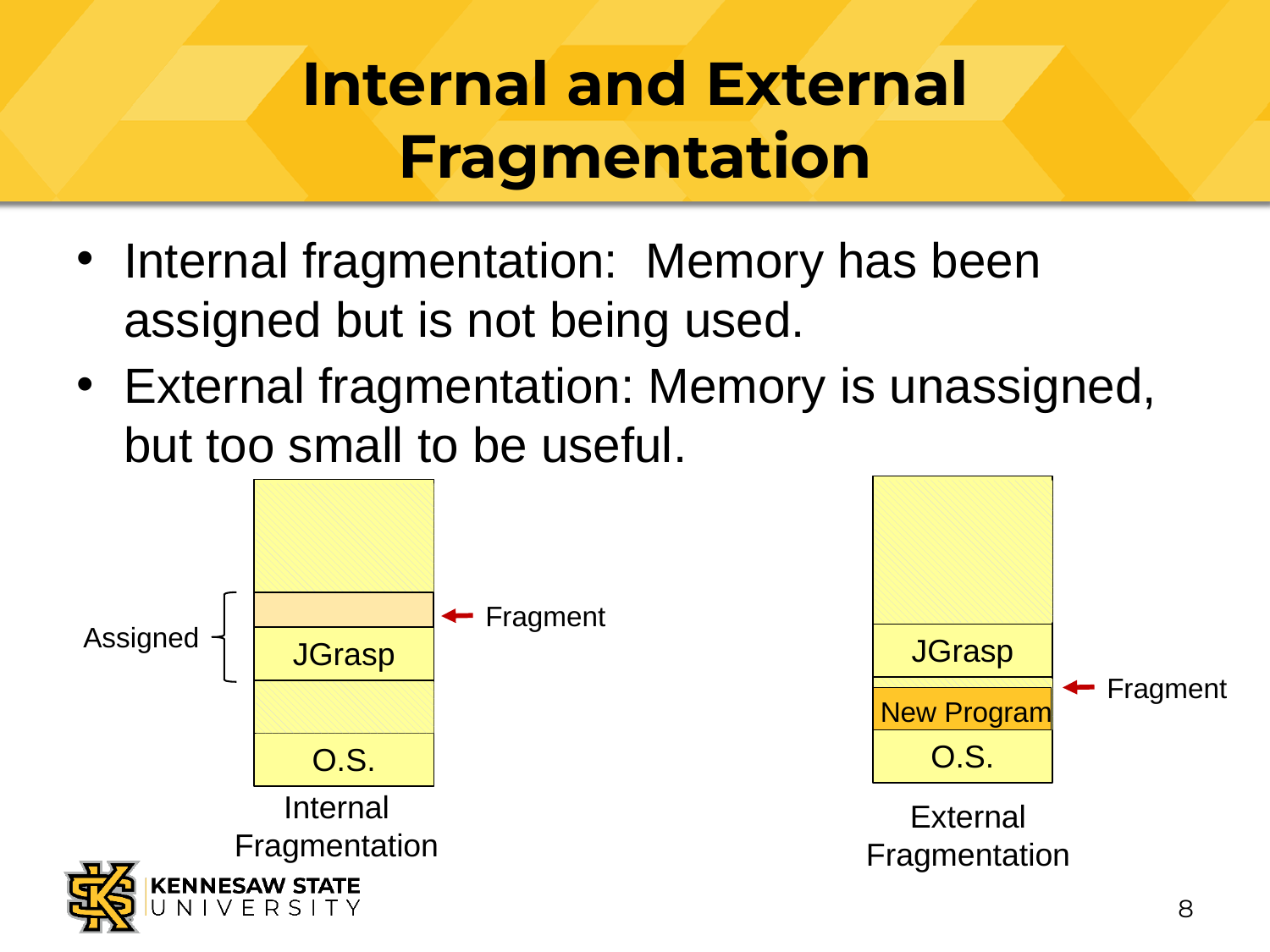

# Internal and External Fragmentation
Internal fragmentation:  Memory has been assigned but is not being used.
External fragmentation: Memory is unassigned, but too small to be useful.

O.S.

JGrasp

New Program

Fragment
External
Fragmentation

O.S.

JGrasp

Fragment
Assigned
Internal
Fragmentation
8